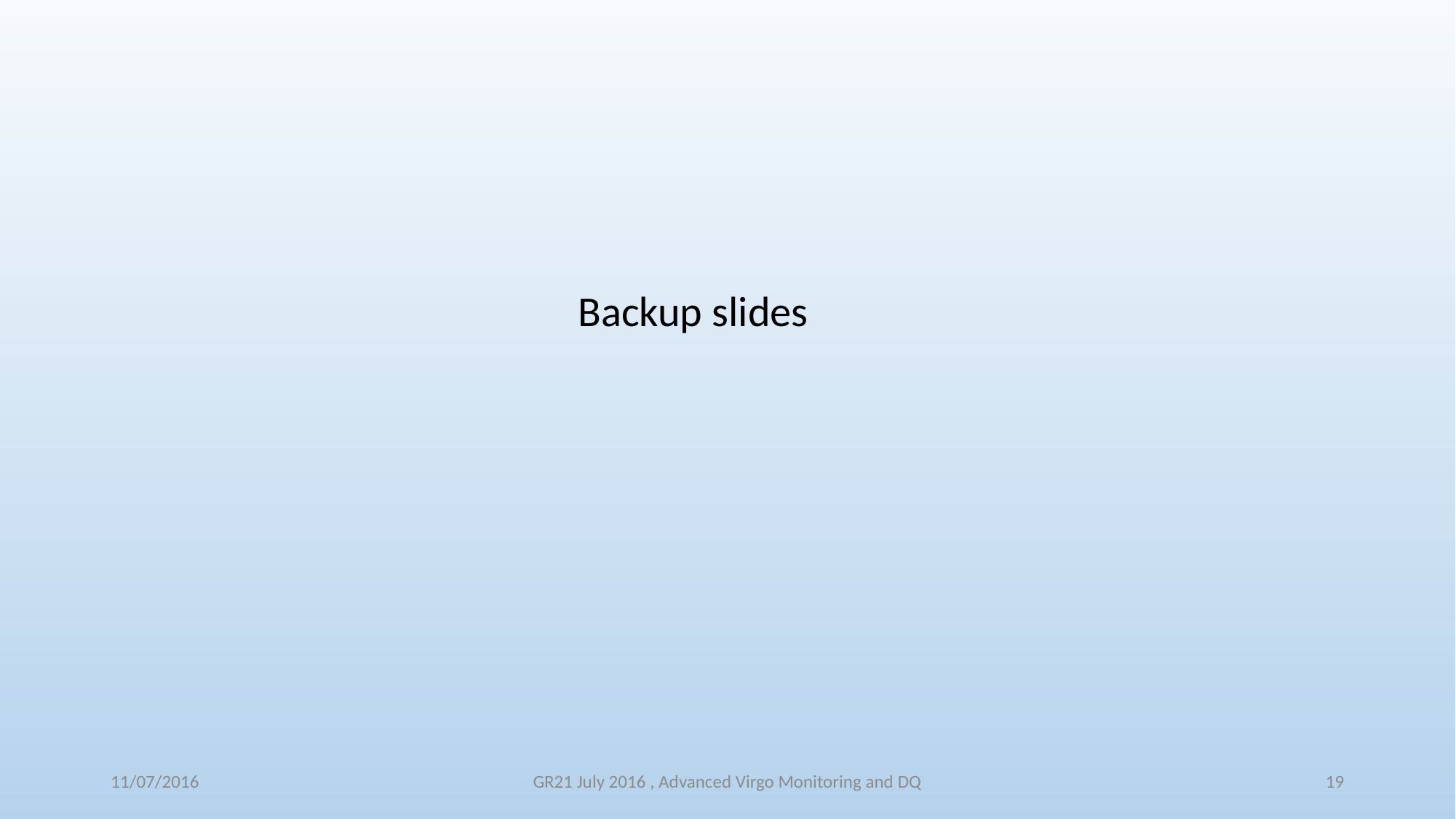

Backup slides
11/07/2016
GR21 July 2016 , Advanced Virgo Monitoring and DQ
19